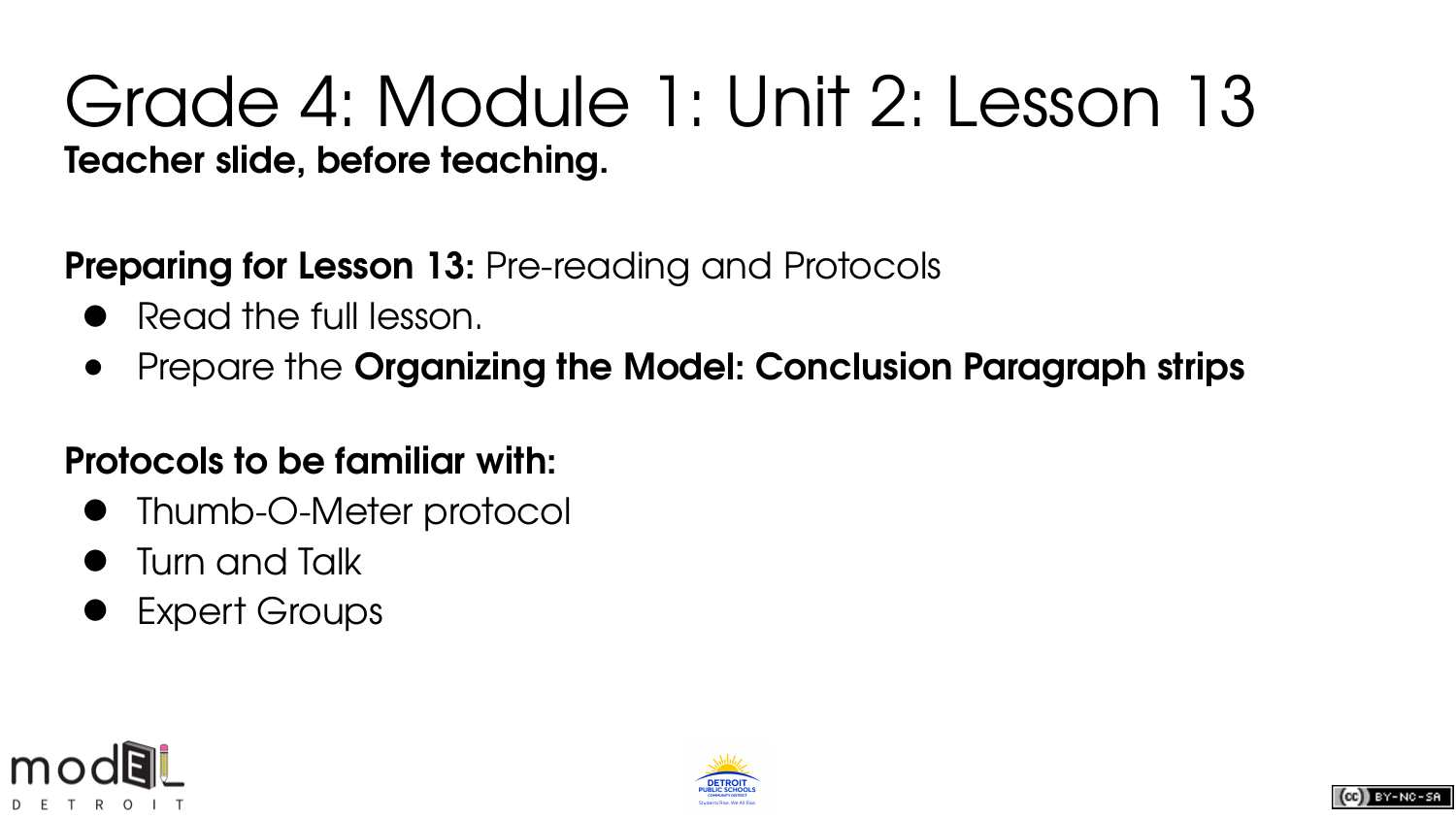

# Grade 4: Module 1: Unit 2: Lesson 13
Teacher slide, before teaching.
Preparing for Lesson 13: Pre-reading and Protocols
Read the full lesson.
Prepare the Organizing the Model: Conclusion Paragraph strips

Protocols to be familiar with:
Thumb-O-Meter protocol
Turn and Talk
Expert Groups